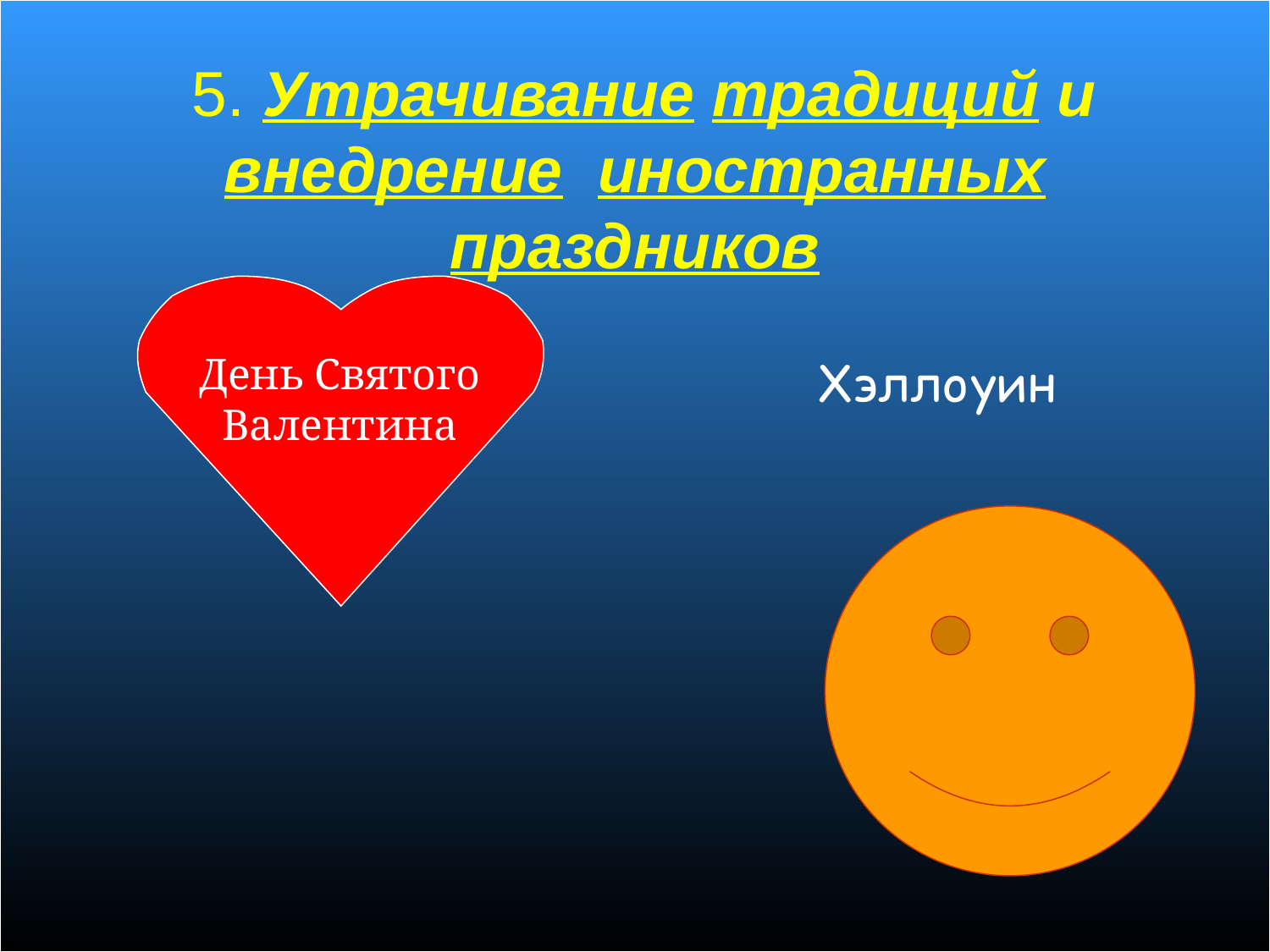

#
 5. Утрачивание традиций и внедрение  иностранных праздников

День Святого
 Валентина
Хэллоуин